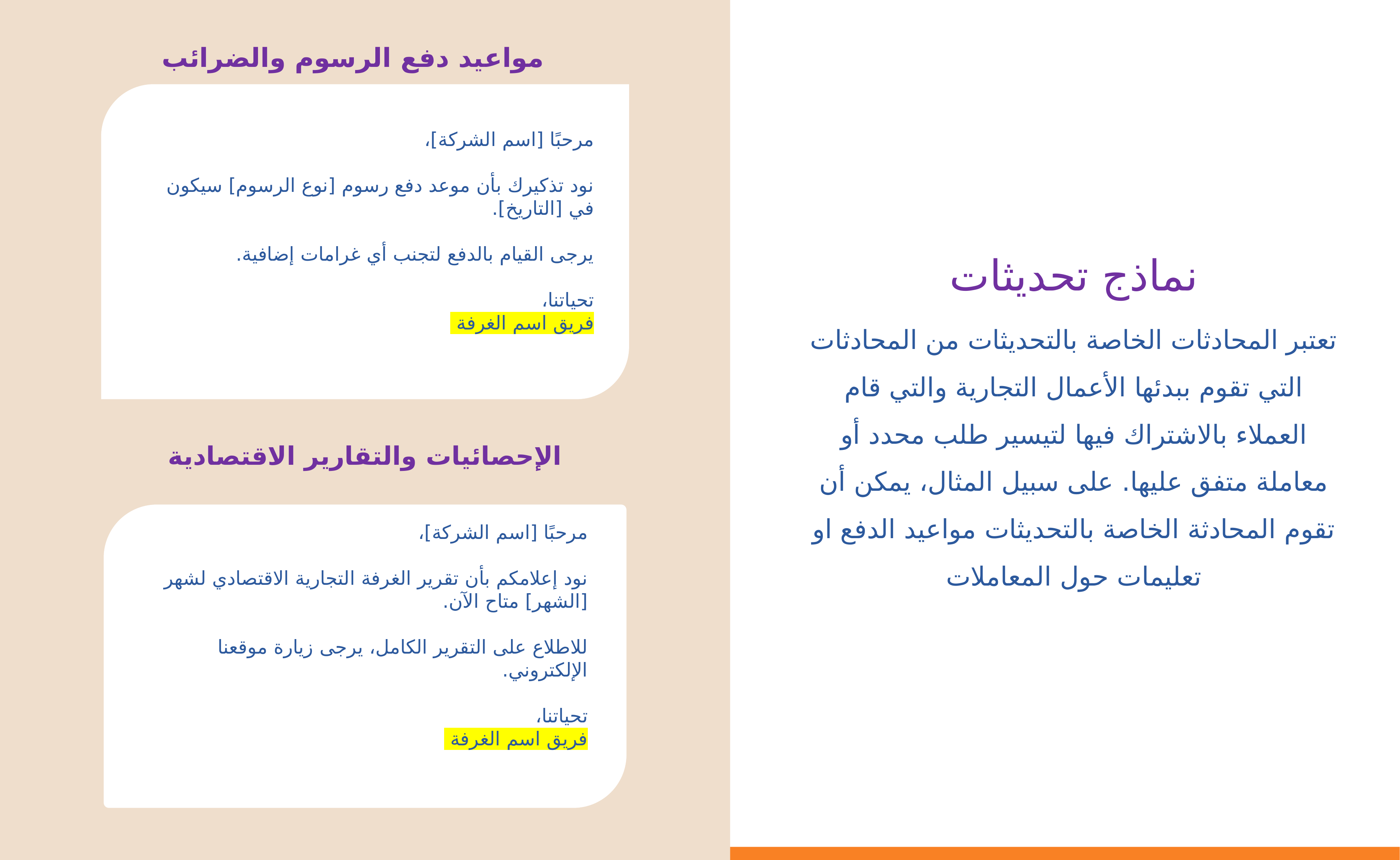

مواعيد دفع الرسوم والضرائب

مرحبًا [اسم الشركة]،

نود تذكيرك بأن موعد دفع رسوم [نوع الرسوم] سيكون في [التاريخ].

يرجى القيام بالدفع لتجنب أي غرامات إضافية.

تحياتنا،
فريق اسم الغرفة

نماذج تحديثات
تعتبر المحادثات الخاصة بالتحديثات من المحادثات التي تقوم ببدئها الأعمال التجارية والتي قام العملاء بالاشتراك فيها لتيسير طلب محدد أو معاملة متفق عليها. على سبيل المثال، يمكن أن تقوم المحادثة الخاصة بالتحديثات مواعيد الدفع او تعليمات حول المعاملات
الإحصائيات والتقارير الاقتصادية

مرحبًا [اسم الشركة]،

نود إعلامكم بأن تقرير الغرفة التجارية الاقتصادي لشهر [الشهر] متاح الآن.

للاطلاع على التقرير الكامل، يرجى زيارة موقعنا الإلكتروني.

تحياتنا،
فريق اسم الغرفة